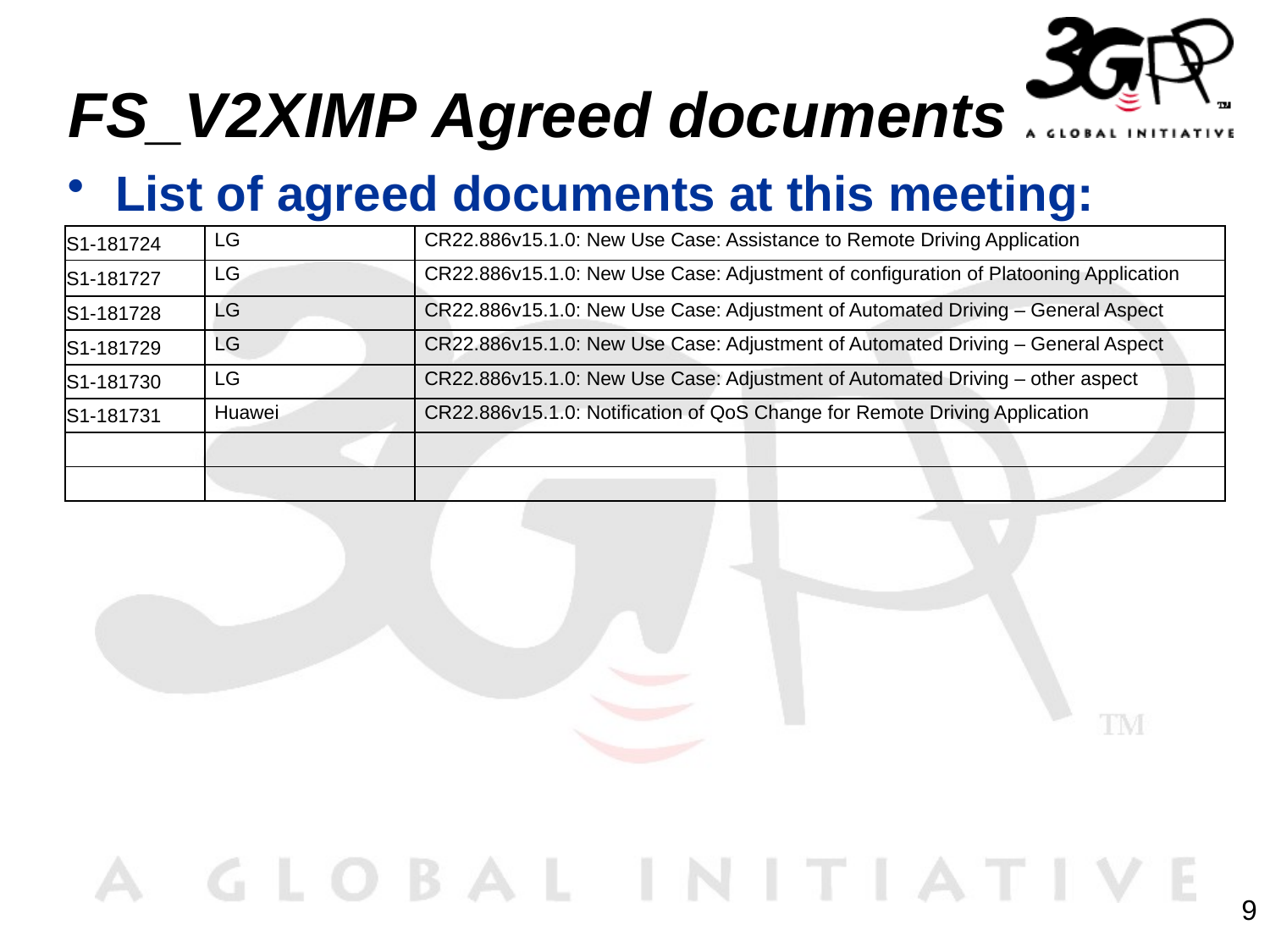

# FS_V2XIMP Agreed documents
List of agreed documents at this meeting:

| S1-181724 | LG | CR22.886v15.1.0: New Use Case: Assistance to Remote Driving Application |
| --- | --- | --- |
| S1-181727 | LG | CR22.886v15.1.0: New Use Case: Adjustment of configuration of Platooning Application |
| S1-181728 | LG | CR22.886v15.1.0: New Use Case: Adjustment of Automated Driving – General Aspect |
| S1-181729 | LG | CR22.886v15.1.0: New Use Case: Adjustment of Automated Driving – General Aspect |
| S1-181730 | LG | CR22.886v15.1.0: New Use Case: Adjustment of Automated Driving – other aspect |
| S1-181731 | Huawei | CR22.886v15.1.0: Notification of QoS Change for Remote Driving Application |
|  |  |  |
|  |  |  |
9